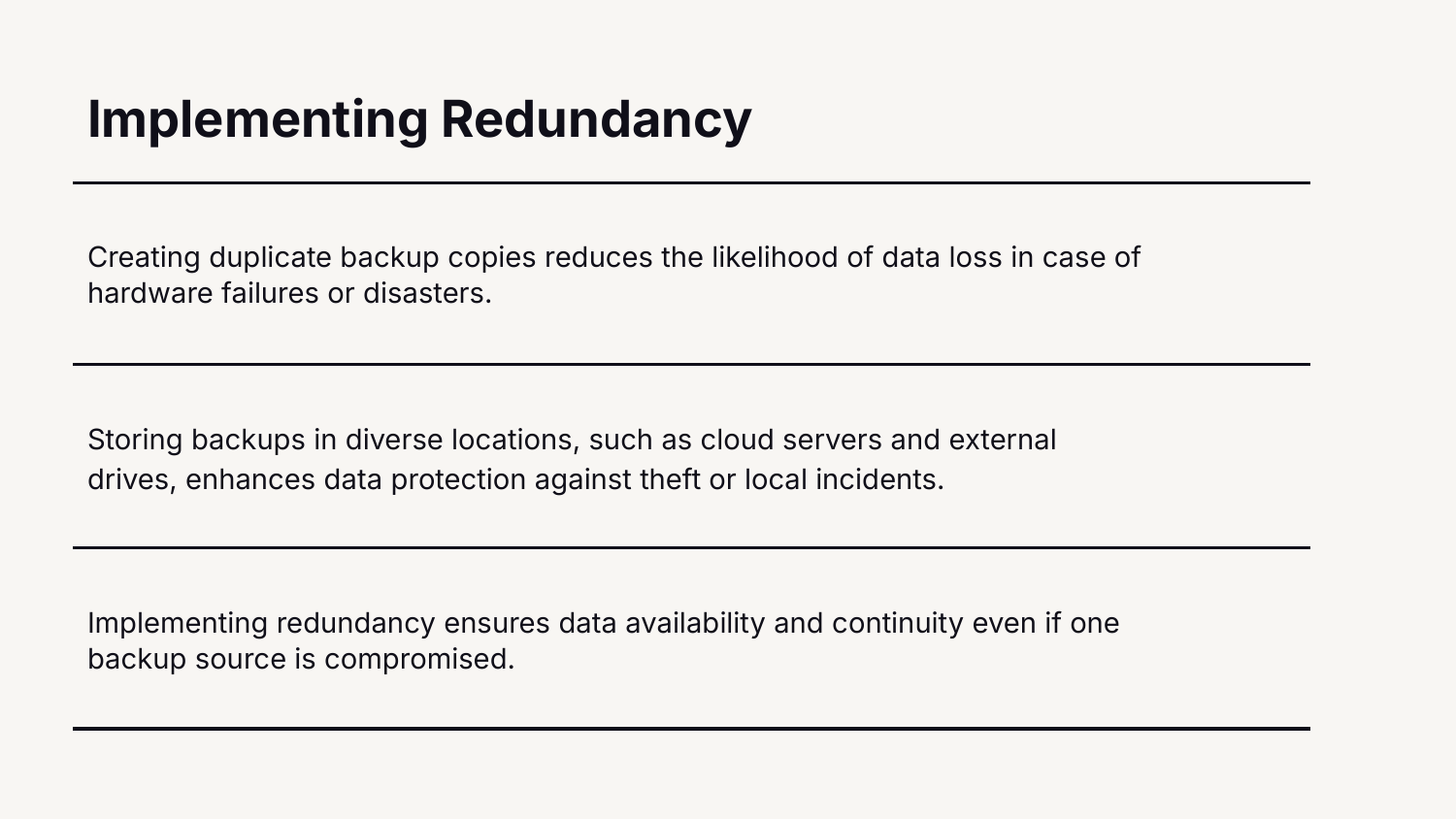

# Implementing Redundancy
Creating duplicate backup copies reduces the likelihood of data loss in case of hardware failures or disasters.
Storing backups in diverse locations, such as cloud servers and external drives, enhances data protection against theft or local incidents.
Implementing redundancy ensures data availability and continuity even if one backup source is compromised.